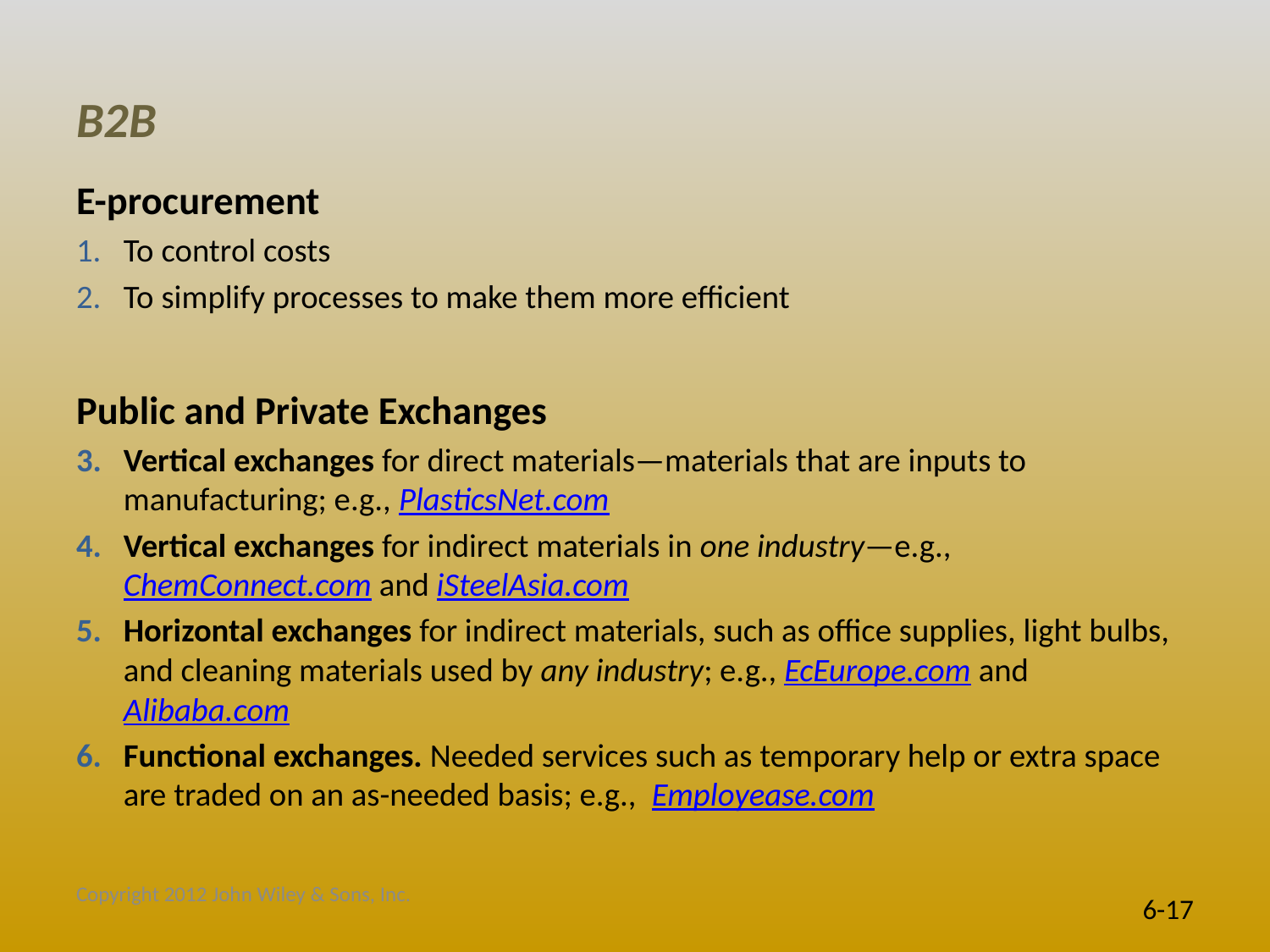

# B2B
E-procurement
To control costs
To simplify processes to make them more efficient

Public and Private Exchanges
Vertical exchanges for direct materials—materials that are inputs to manufacturing; e.g., PlasticsNet.com
Vertical exchanges for indirect materials in one industry—e.g., ChemConnect.com and iSteelAsia.com
Horizontal exchanges for indirect materials, such as office supplies, light bulbs, and cleaning materials used by any industry; e.g., EcEurope.com and Alibaba.com
Functional exchanges. Needed services such as temporary help or extra space are traded on an as-needed basis; e.g.,  Employease.com

Copyright 2012 John Wiley & Sons, Inc.
6-17